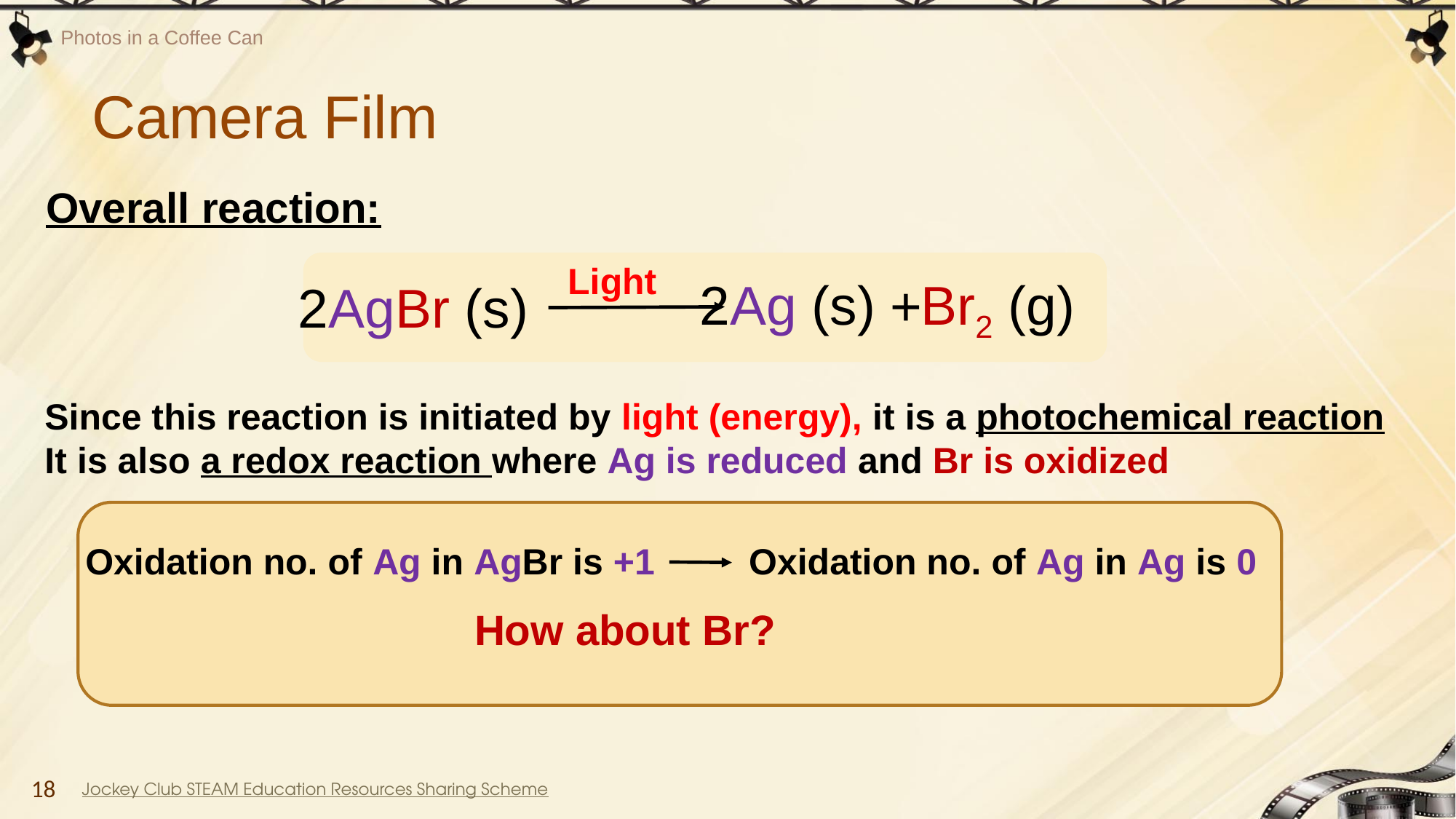

# Camera Film
Overall reaction:

Light
Br2 (g)
2Ag (s)
+
2AgBr (s)
Since this reaction is initiated by light (energy), it is a photochemical reaction
It is also a redox reaction where Ag is reduced and Br is oxidized

Oxidation no. of Ag in Ag is 0
Oxidation no. of Ag in AgBr is +1
How about Br?